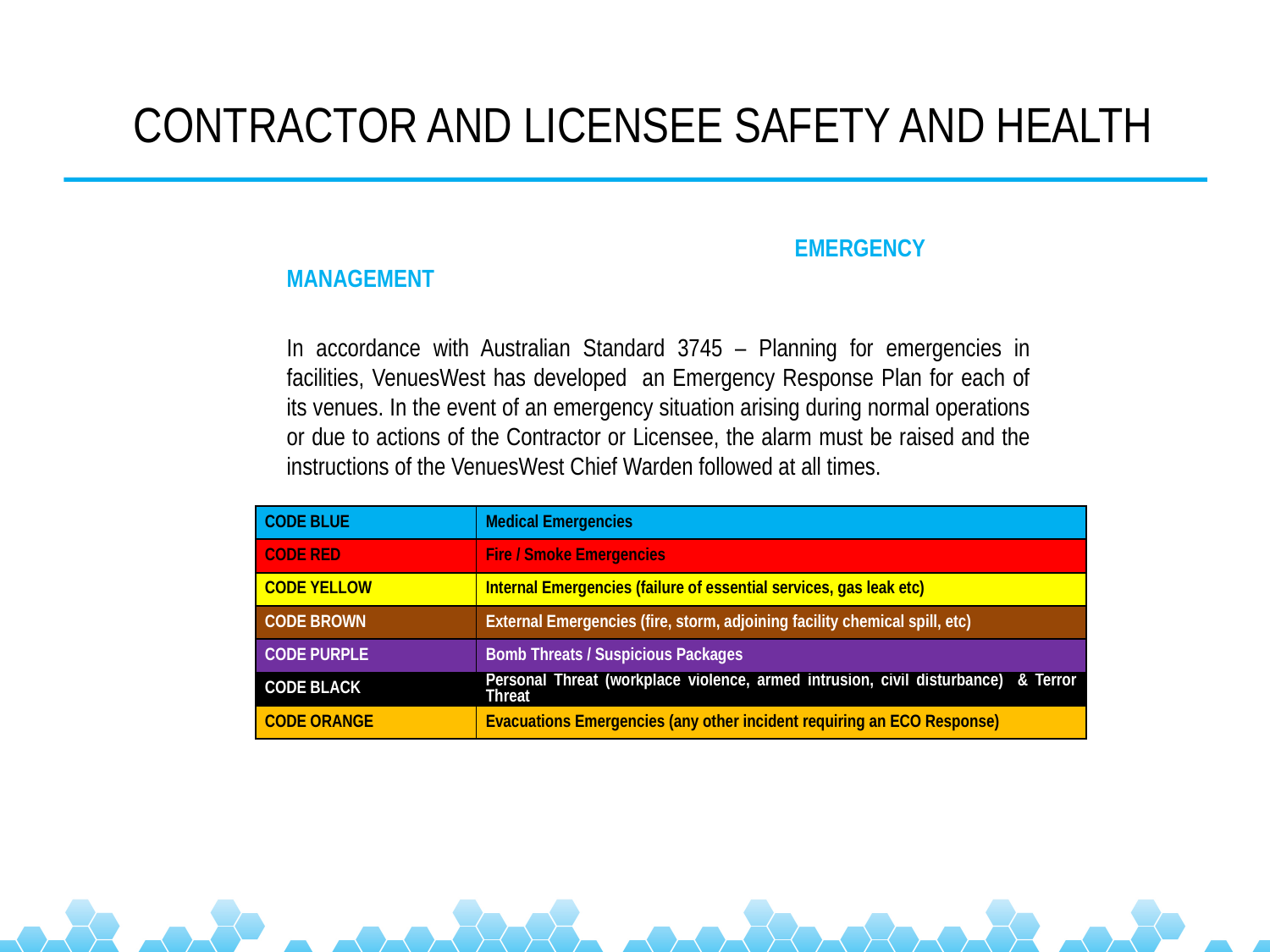

# CONTRACTOR AND LICENSEE SAFETY AND HEALTH
					EMERGENCY MANAGEMENT

	In accordance with Australian Standard 3745 – Planning for emergencies in facilities, VenuesWest has developed  an Emergency Response Plan for each of its venues. In the event of an emergency situation arising during normal operations or due to actions of the Contractor or Licensee, the alarm must be raised and the instructions of the VenuesWest Chief Warden followed at all times.

| CODE BLUE | Medical Emergencies |
| --- | --- |
| CODE RED | Fire / Smoke Emergencies |
| CODE YELLOW | Internal Emergencies (failure of essential services, gas leak etc) |
| CODE BROWN | External Emergencies (fire, storm, adjoining facility chemical spill, etc) |
| CODE PURPLE | Bomb Threats / Suspicious Packages |
| CODE BLACK | Personal Threat (workplace violence, armed intrusion, civil disturbance) & Terror Threat |
| CODE ORANGE | Evacuations Emergencies (any other incident requiring an ECO Response) |